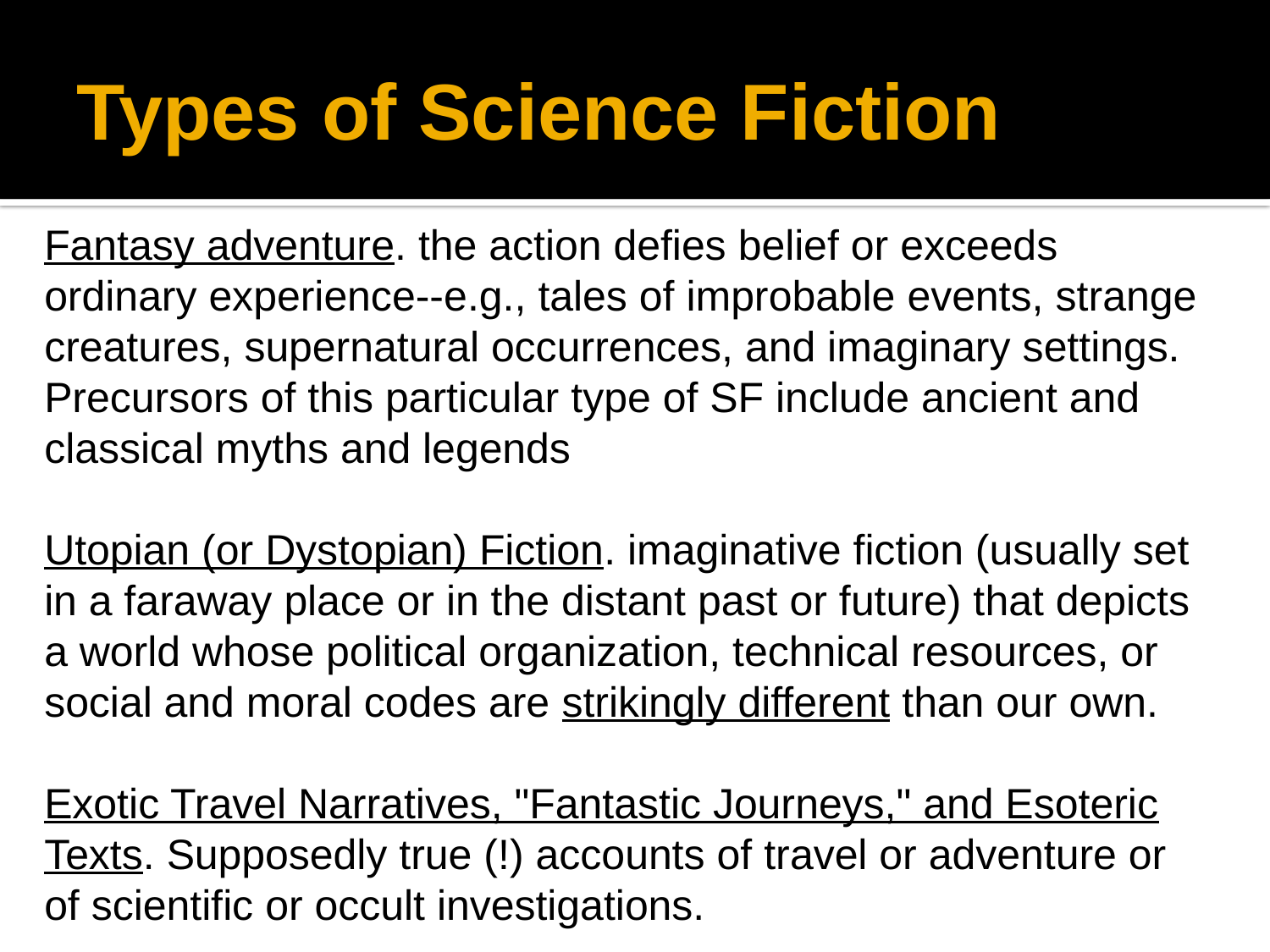

# Types of Science Fiction
Fantasy adventure. the action defies belief or exceeds ordinary experience--e.g., tales of improbable events, strange creatures, supernatural occurrences, and imaginary settings. Precursors of this particular type of SF include ancient and classical myths and legends

Utopian (or Dystopian) Fiction. imaginative fiction (usually set in a faraway place or in the distant past or future) that depicts a world whose political organization, technical resources, or social and moral codes are strikingly different than our own.

Exotic Travel Narratives, "Fantastic Journeys," and Esoteric Texts. Supposedly true (!) accounts of travel or adventure or of scientific or occult investigations.